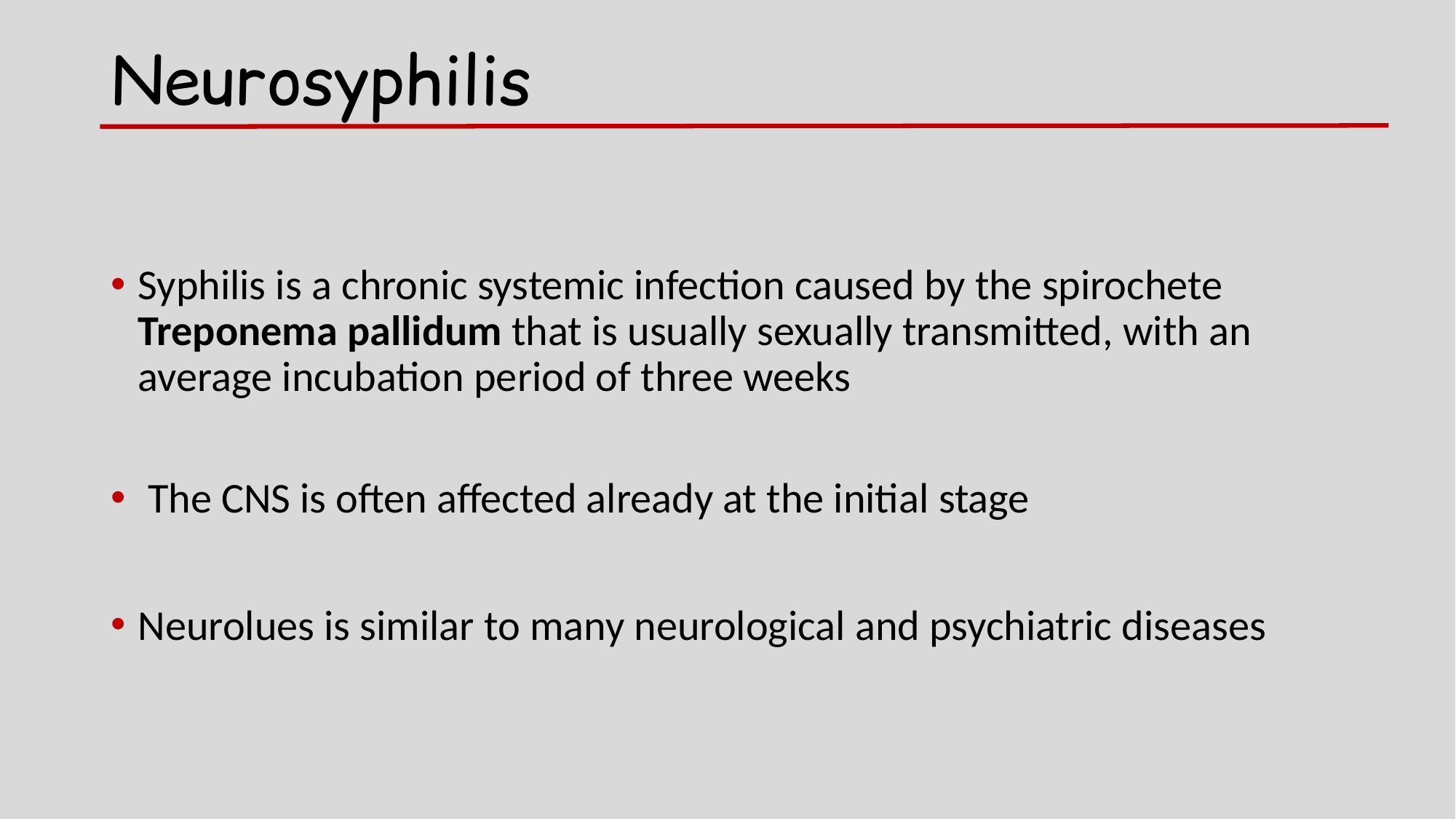

# Neurosyphilis
Syphilis is a chronic systemic infection caused by the spirochete Treponema pallidum that is usually sexually transmitted, with an average incubation period of three weeks

 The CNS is often affected already at the initial stage

Neurolues is similar to many neurological and psychiatric diseases